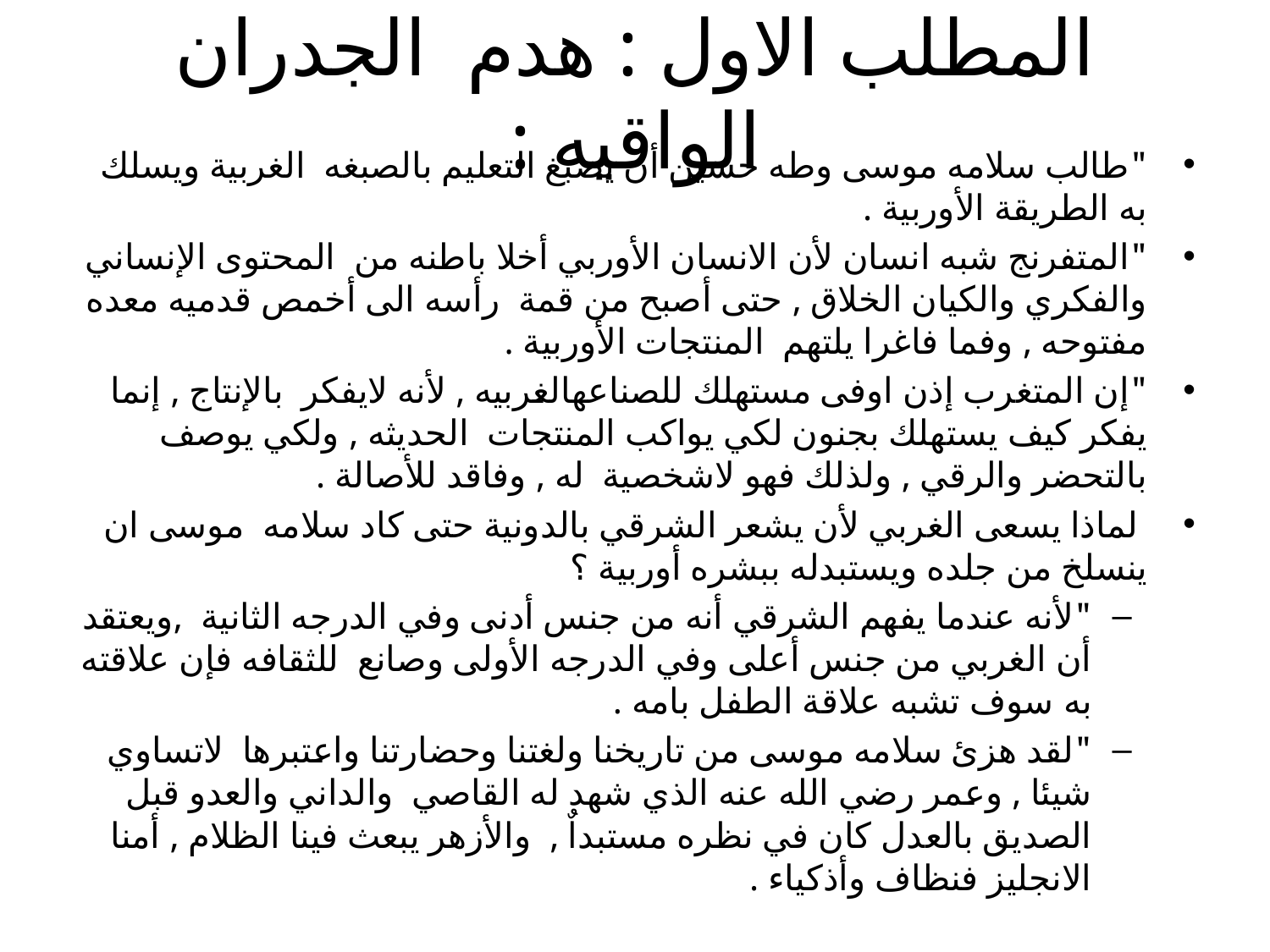

# المطلب الاول : هدم  الجدران الواقيه :
"	طالب سلامه موسى وطه حسين أن يصبغ التعليم بالصبغه  الغربية ويسلك به الطريقة الأوربية .
"	المتفرنج شبه انسان لأن الانسان الأوربي أخلا باطنه من  المحتوى الإنساني والفكري والكيان الخلاق , حتى أصبح من قمة  رأسه الى أخمص قدميه معده مفتوحه , وفما فاغرا يلتهم  المنتجات الأوربية .
"	إن المتغرب إذن اوفى مستهلك للصناعهالغربيه , لأنه لايفكر  بالإنتاج , إنما يفكر كيف يستهلك بجنون لكي يواكب المنتجات  الحديثه , ولكي يوصف بالتحضر والرقي , ولذلك فهو لاشخصية  له , وفاقد للأصالة .
 	لماذا يسعى الغربي لأن يشعر الشرقي بالدونية حتى كاد سلامه  موسى ان ينسلخ من جلده ويستبدله ببشره أوربية ؟
"	لأنه عندما يفهم الشرقي أنه من جنس أدنى وفي الدرجه الثانية  ,ويعتقد أن الغربي من جنس أعلى وفي الدرجه الأولى وصانع  للثقافه فإن علاقته به سوف تشبه علاقة الطفل بامه .
"	لقد هزئ سلامه موسى من تاريخنا ولغتنا وحضارتنا واعتبرها  لاتساوي شيئا , وعمر رضي الله عنه الذي شهد له القاصي  والداني والعدو قبل الصديق بالعدل كان في نظره مستبداٌ ,  والأزهر يبعث فينا الظلام , أمنا الانجليز فنظاف وأذكياء .